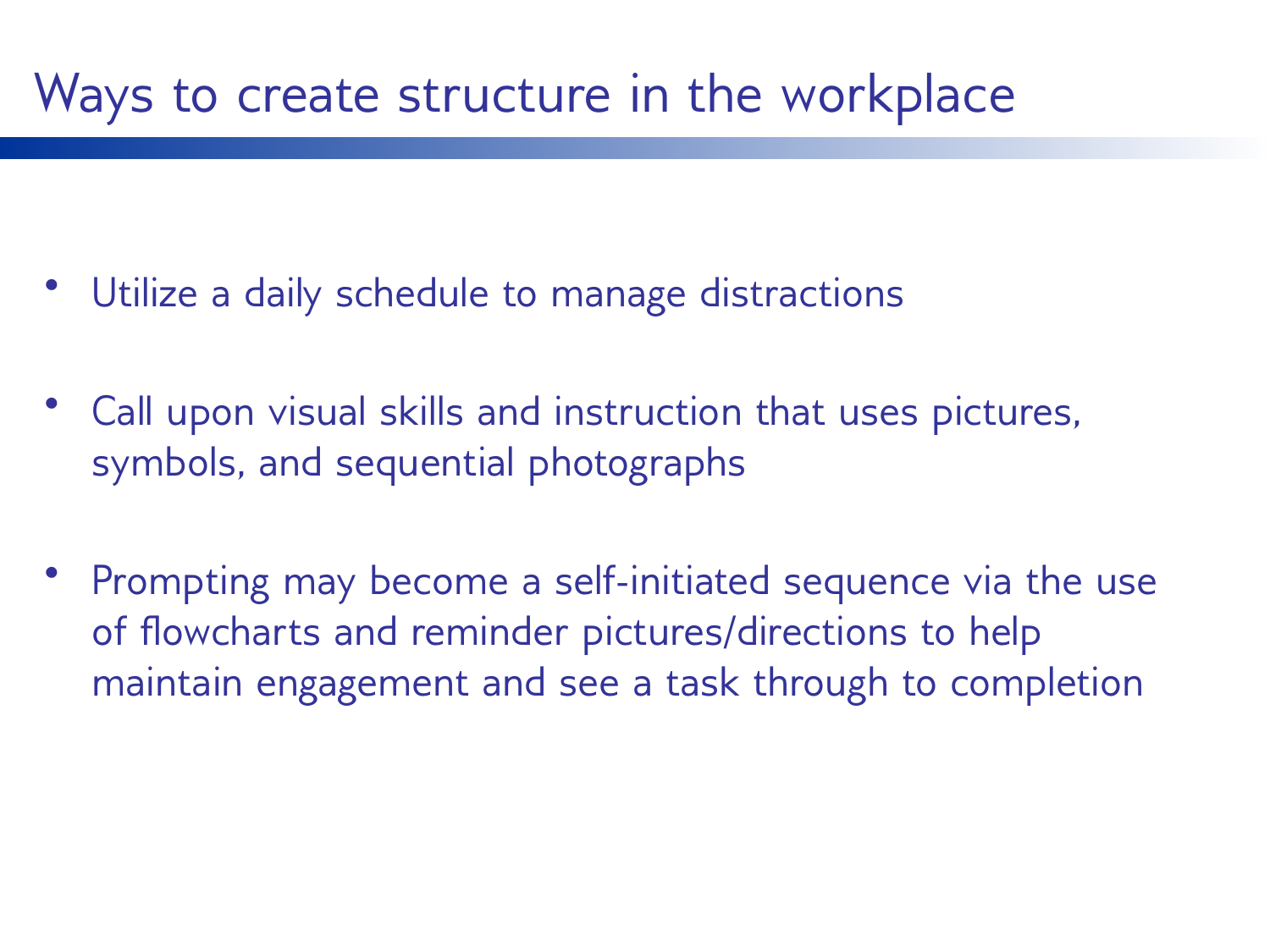

# Ways to create structure in the workplace

Utilize a daily schedule to manage distractions

Call upon visual skills and instruction that uses pictures, symbols, and sequential photographs

Prompting may become a self-initiated sequence via the use of flowcharts and reminder pictures/directions to help maintain engagement and see a task through to completion